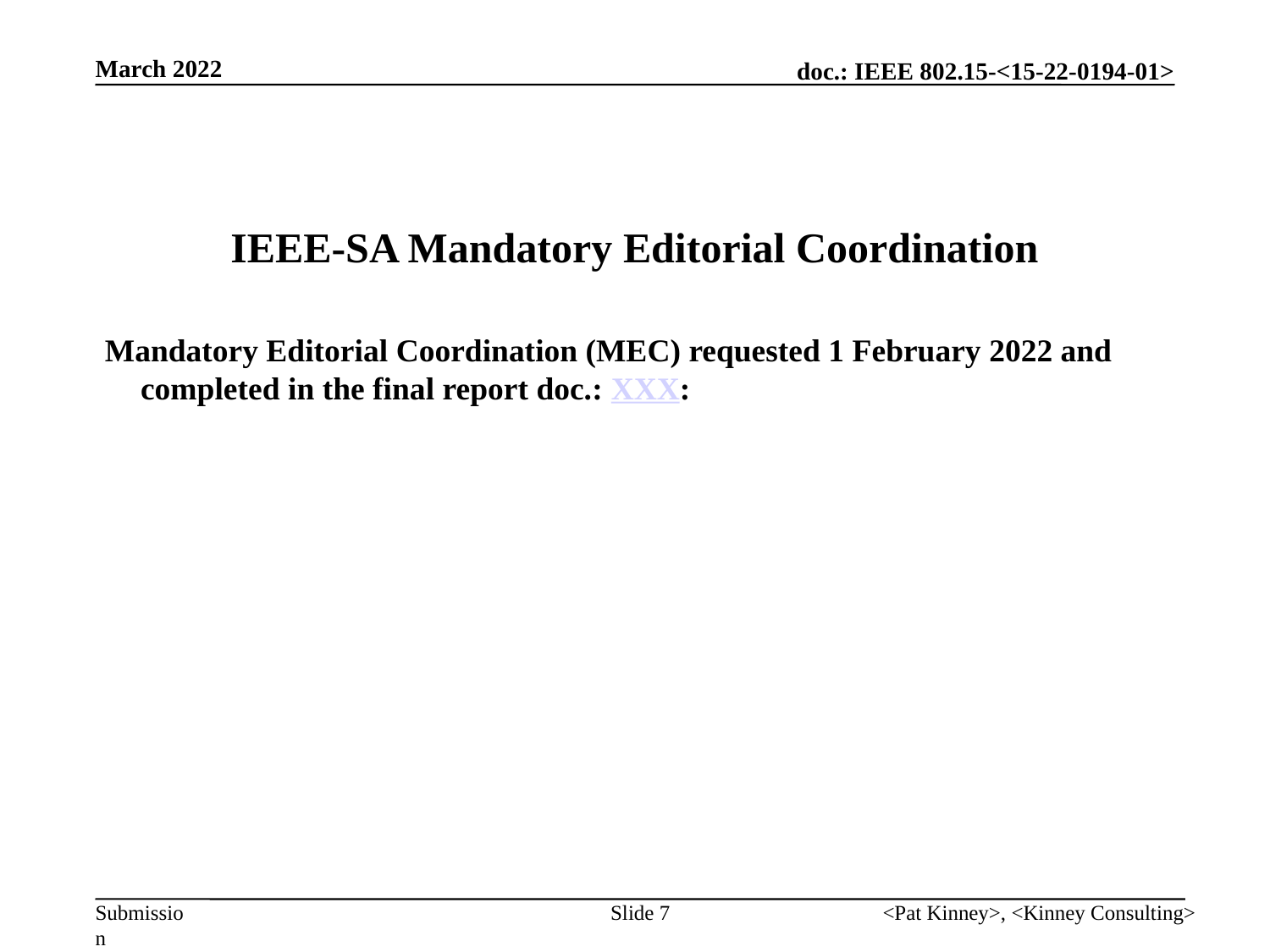

March 2022
IEEE-SA Mandatory Editorial Coordination
Mandatory Editorial Coordination (MEC) requested 1 February 2022 and completed in the final report doc.: XXX:
Slide 7
<Pat Kinney>, <Kinney Consulting>